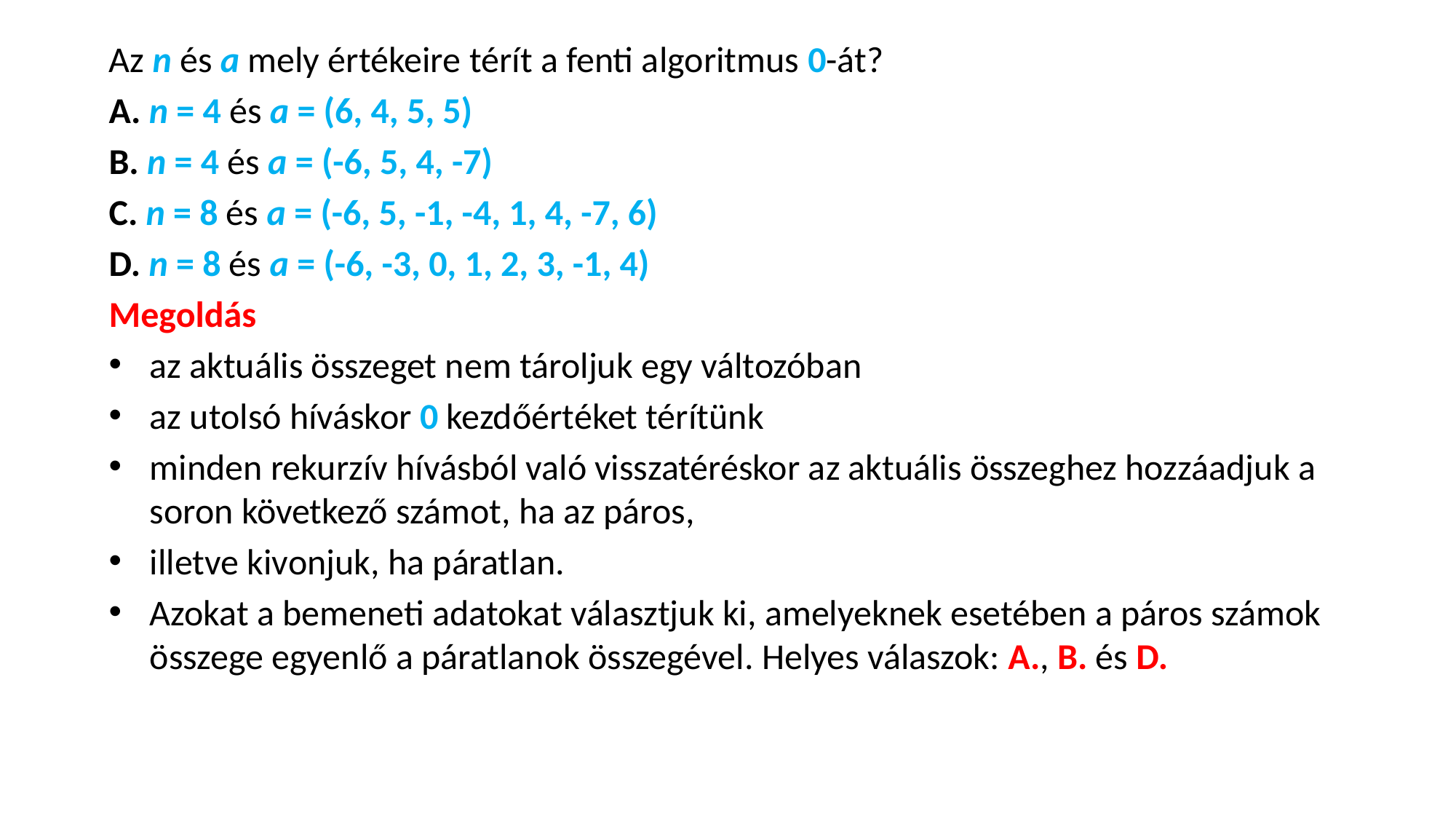

Az n és a mely értékeire térít a fenti algoritmus 0-át?
A. n = 4 és a = (6, 4, 5, 5)
B. n = 4 és a = (-6, 5, 4, -7)
C. n = 8 és a = (-6, 5, -1, -4, 1, 4, -7, 6)
D. n = 8 és a = (-6, -3, 0, 1, 2, 3, -1, 4)
Megoldás
az aktuális összeget nem tároljuk egy változóban
az utolsó híváskor 0 kezdőértéket térítünk
minden rekurzív hívásból való visszatéréskor az aktuális összeghez hozzáadjuk a soron következő számot, ha az páros,
illetve kivonjuk, ha páratlan.
Azokat a bemeneti adatokat választjuk ki, amelyeknek esetében a páros számok összege egyenlő a páratlanok összegé­vel. Helyes válaszok: A., B. és D.